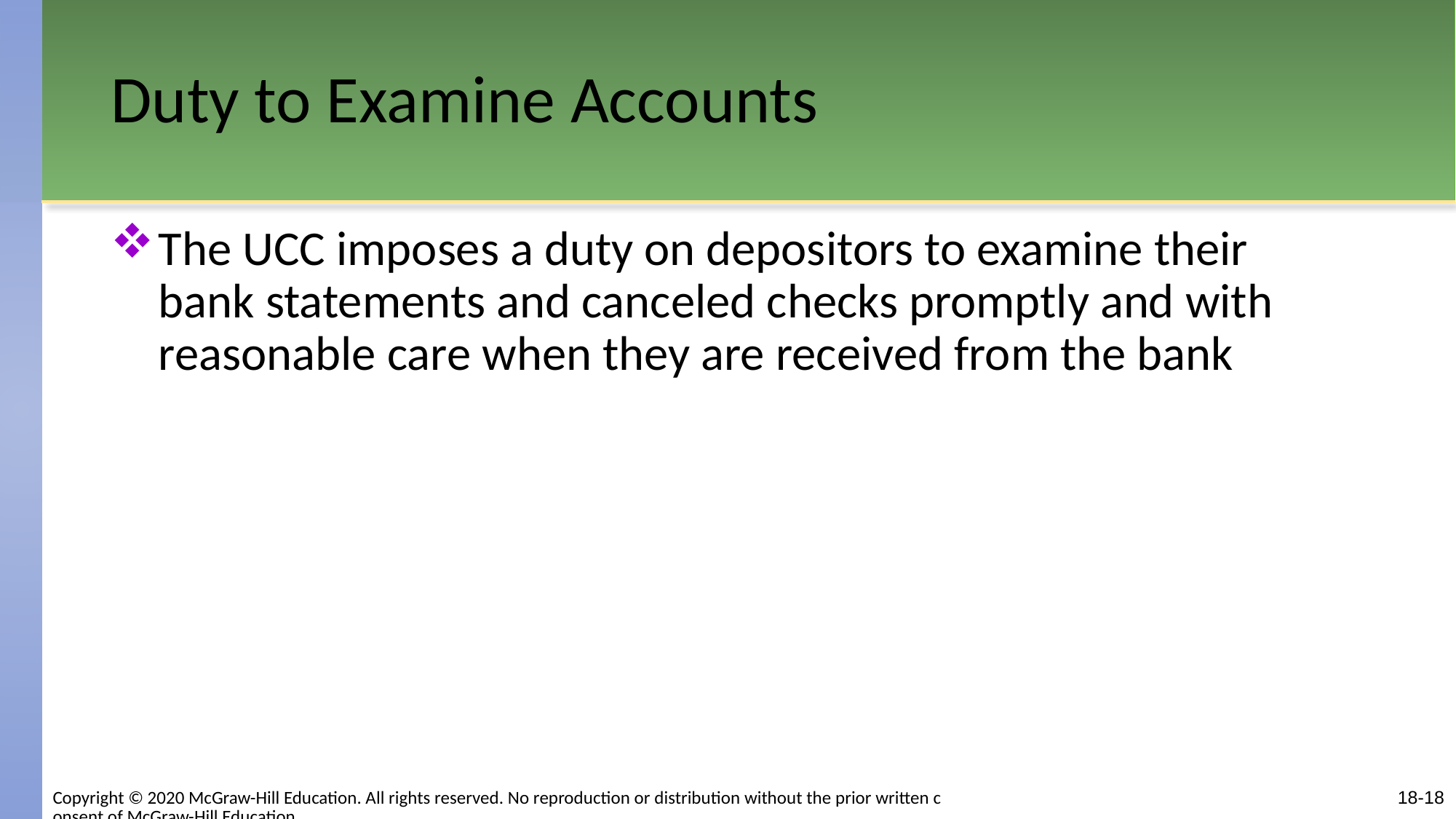

# Duty to Examine Accounts
The UCC imposes a duty on depositors to examine their bank statements and canceled checks promptly and with reasonable care when they are received from the bank
Copyright © 2020 McGraw-Hill Education. All rights reserved. No reproduction or distribution without the prior written consent of McGraw-Hill Education.
18-18